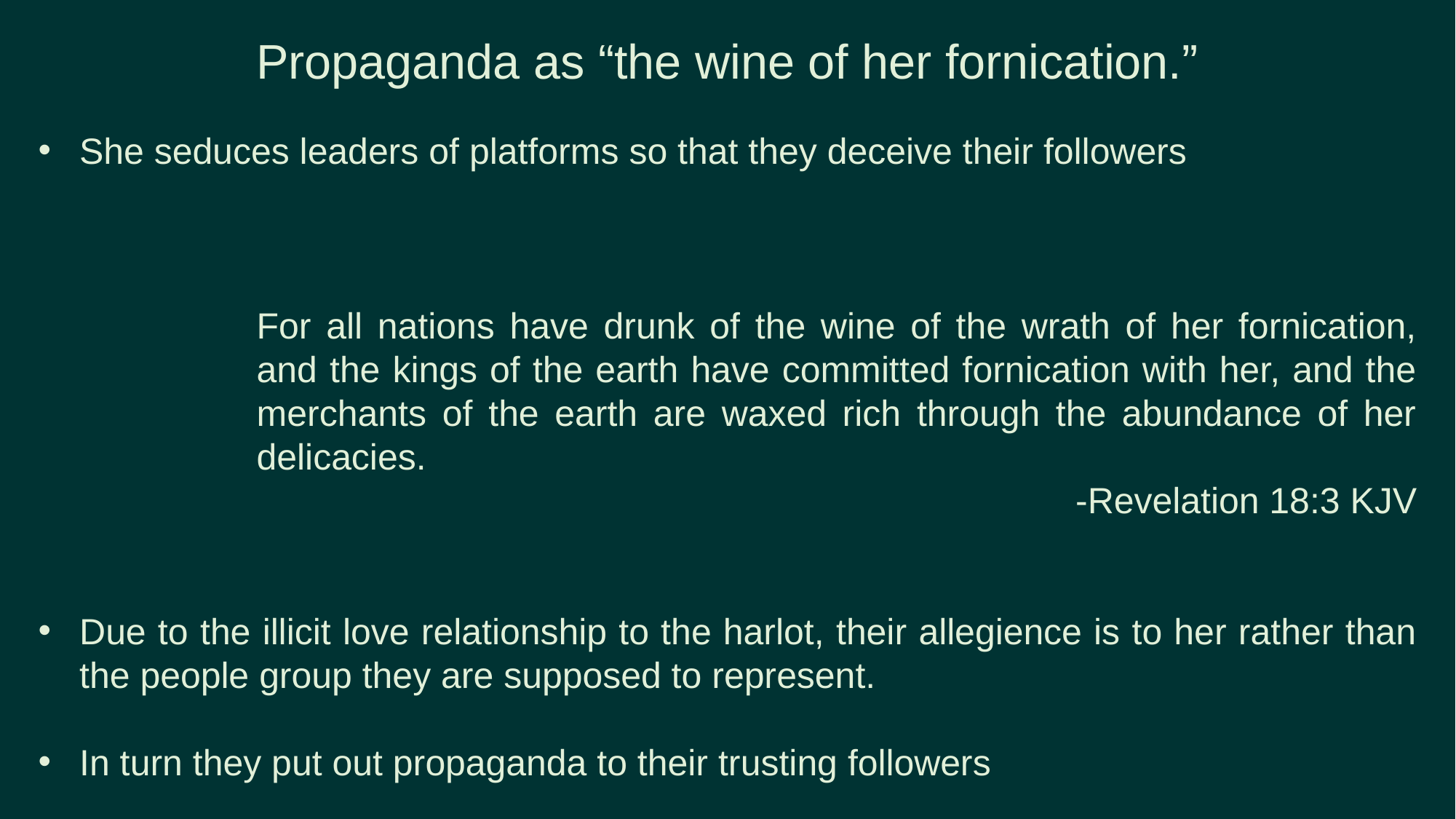

# Propaganda as “the wine of her fornication.”
She seduces leaders of platforms so that they deceive their followers

For all nations have drunk of the wine of the wrath of her fornication, and the kings of the earth have committed fornication with her, and the merchants of the earth are waxed rich through the abundance of her delicacies.
-Revelation 18:3 KJV

Due to the illicit love relationship to the harlot, their allegience is to her rather than the people group they are supposed to represent.

In turn they put out propaganda to their trusting followers